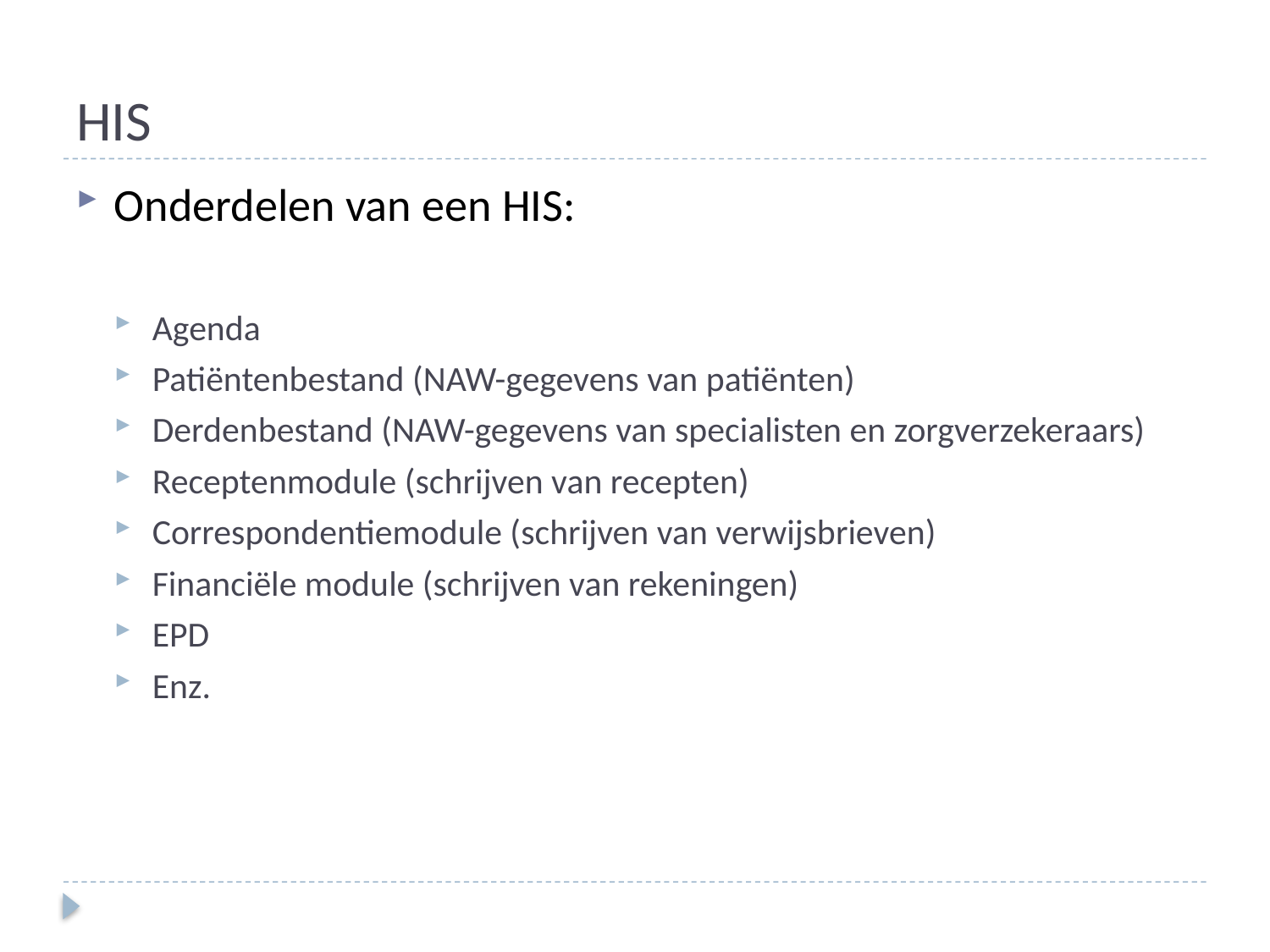

# HIS
Onderdelen van een HIS:

Agenda
Patiëntenbestand (NAW-gegevens van patiënten)
Derdenbestand (NAW-gegevens van specialisten en zorgverzekeraars)
Receptenmodule (schrijven van recepten)
Correspondentiemodule (schrijven van verwijsbrieven)
Financiële module (schrijven van rekeningen)
EPD
Enz.